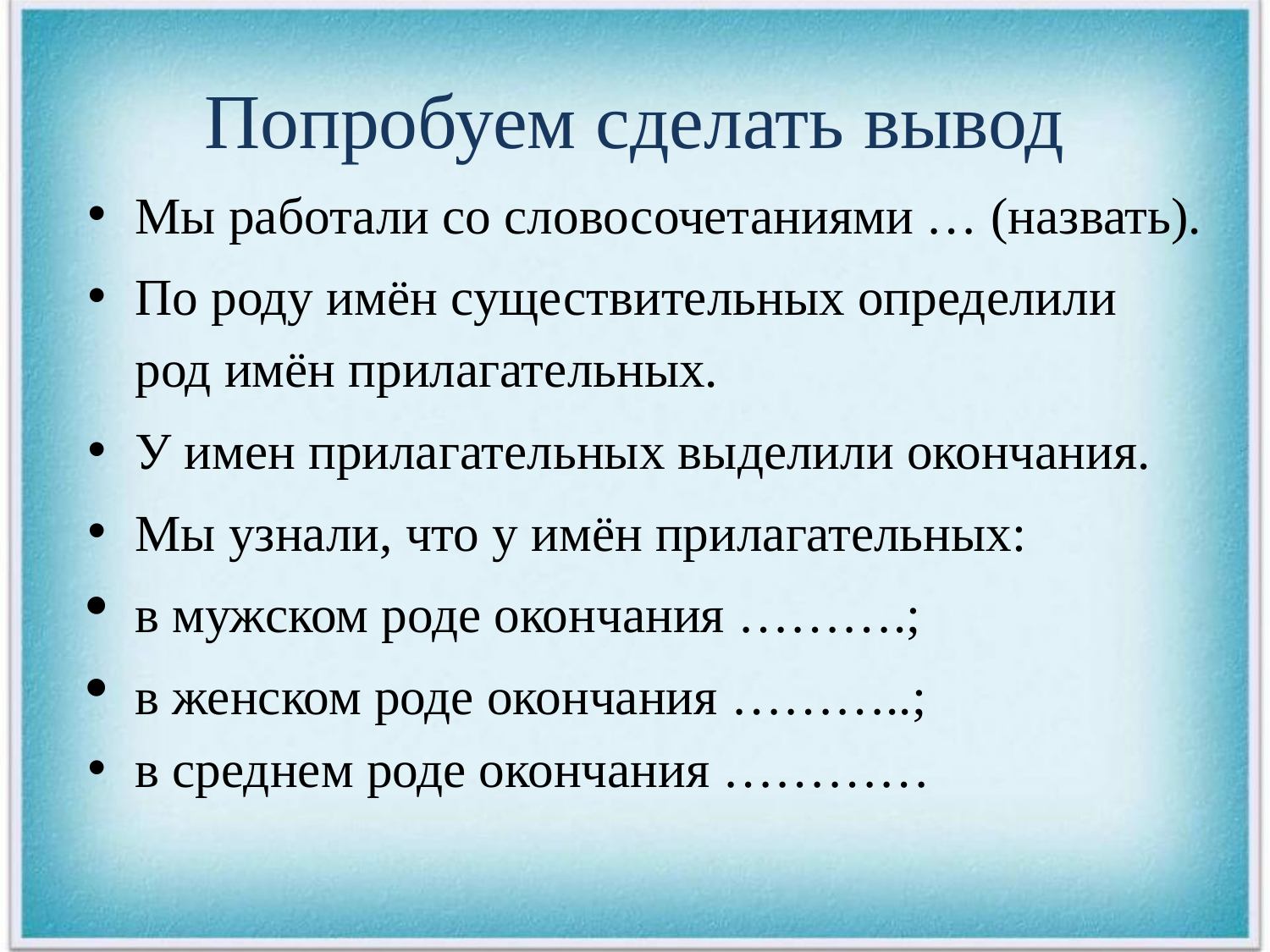

# Попробуем сделать вывод
Мы работали со словосочетаниями … (назвать).
По роду имён существительных определили род имён прилагательных.
У имен прилагательных выделили окончания.
Мы узнали, что у имён прилагательных:
в мужском роде окончания ……….;
в женском роде окончания ………..;
в среднем роде окончания …………